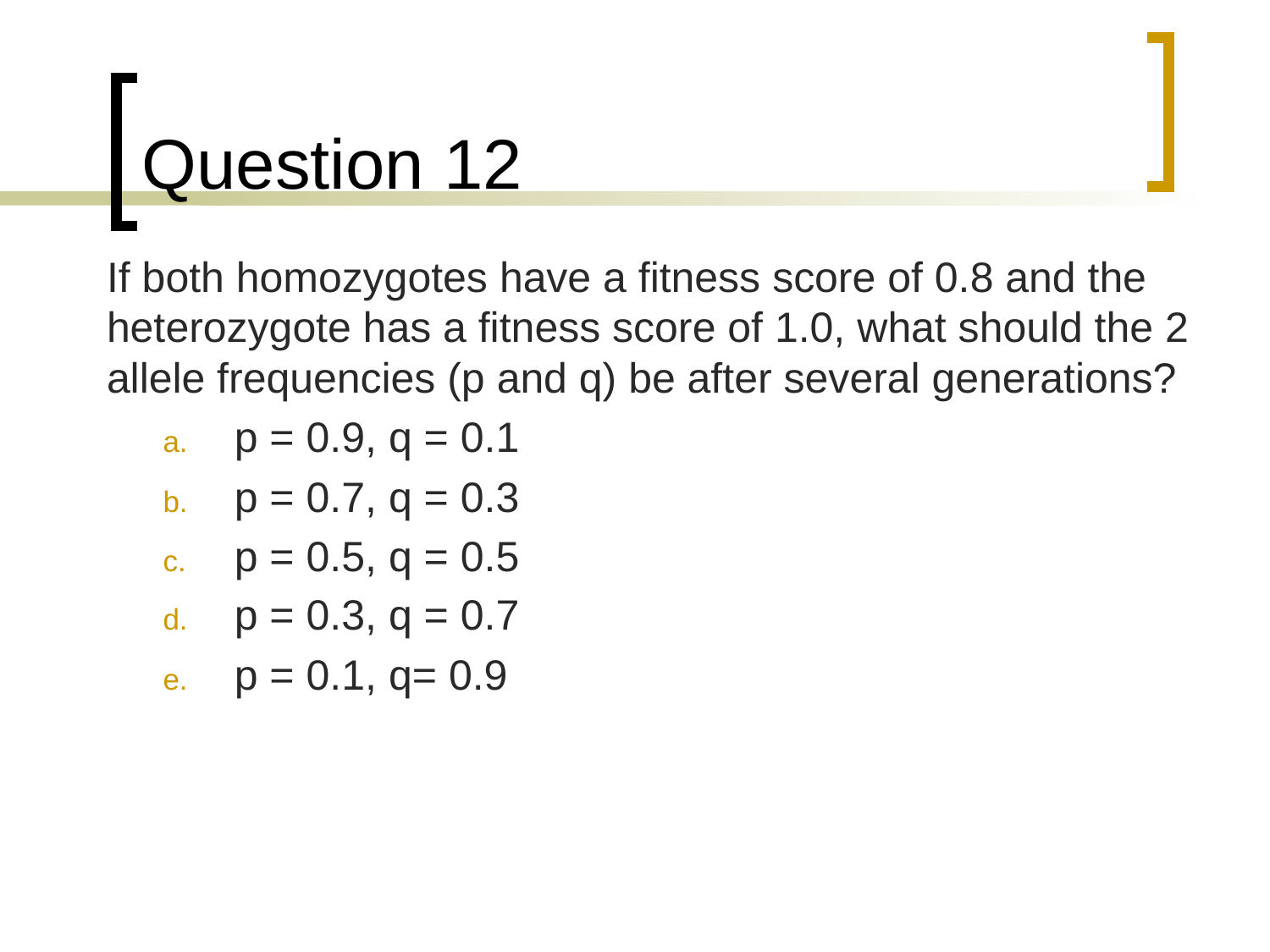

# Question 12
	If both homozygotes have a fitness score of 0.8 and the heterozygote has a fitness score of 1.0, what should the 2 allele frequencies (p and q) be after several generations?
p = 0.9, q = 0.1
p = 0.7, q = 0.3
p = 0.5, q = 0.5
p = 0.3, q = 0.7
p = 0.1, q= 0.9